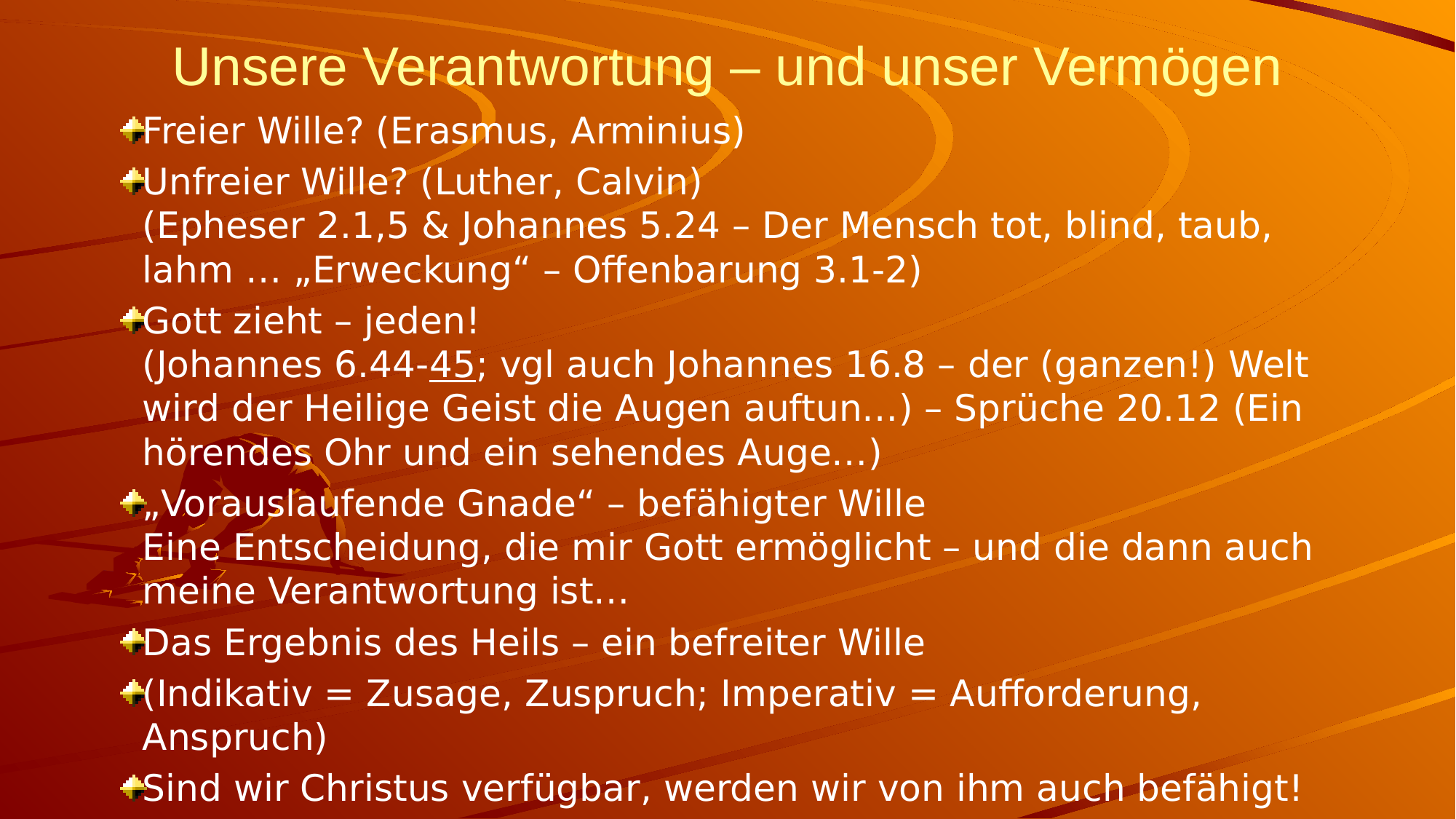

# Unsere Verantwortung – und unser Vermögen
Freier Wille? (Erasmus, Arminius)
Unfreier Wille? (Luther, Calvin)
(Epheser 2.1,5 & Johannes 5.24 – Der Mensch tot, blind, taub, lahm … „Erweckung“ – Offenbarung 3.1-2)
Gott zieht – jeden!
(Johannes 6.44-45; vgl auch Johannes 16.8 – der (ganzen!) Welt wird der Heilige Geist die Augen auftun…) – Sprüche 20.12 (Ein hörendes Ohr und ein sehendes Auge…)
„Vorauslaufende Gnade“ – befähigter Wille
Eine Entscheidung, die mir Gott ermöglicht – und die dann auch meine Verantwortung ist…
Das Ergebnis des Heils – ein befreiter Wille
(Indikativ = Zusage, Zuspruch; Imperativ = Aufforderung, Anspruch)
Sind wir Christus verfügbar, werden wir von ihm auch befähigt!